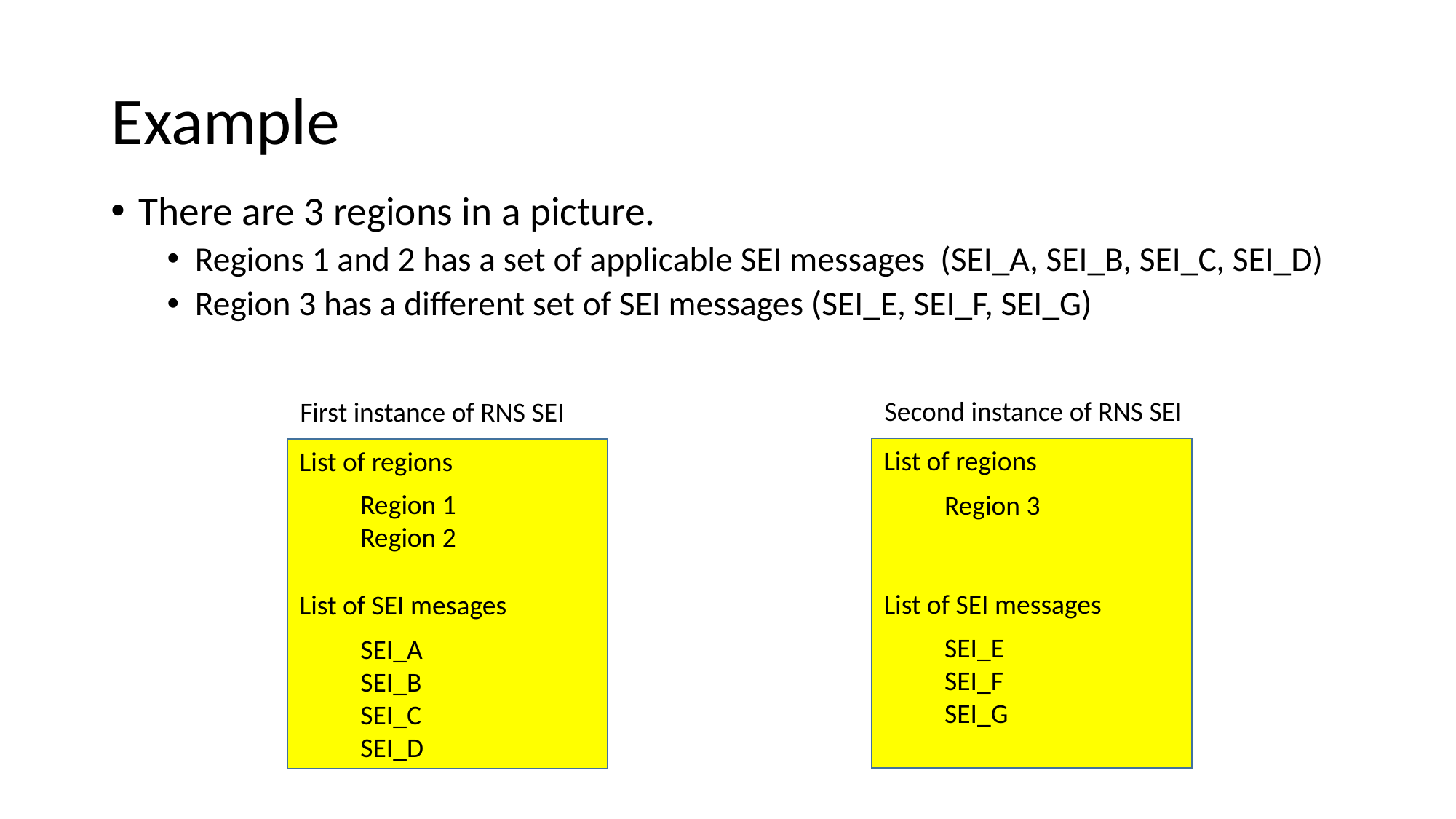

# Example
There are 3 regions in a picture.
Regions 1 and 2 has a set of applicable SEI messages  (SEI_A, SEI_B, SEI_C, SEI_D)
Region 3 has a different set of SEI messages (SEI_E, SEI_F, SEI_G)
Second instance of RNS SEI
First instance of RNS SEI

List of regions

List of regions
Region 1
Region 2
Region 3
List of SEI messages
List of SEI mesages
SEI_E
SEI_F
SEI_G
SEI_A
SEI_B
SEI_C
SEI_D